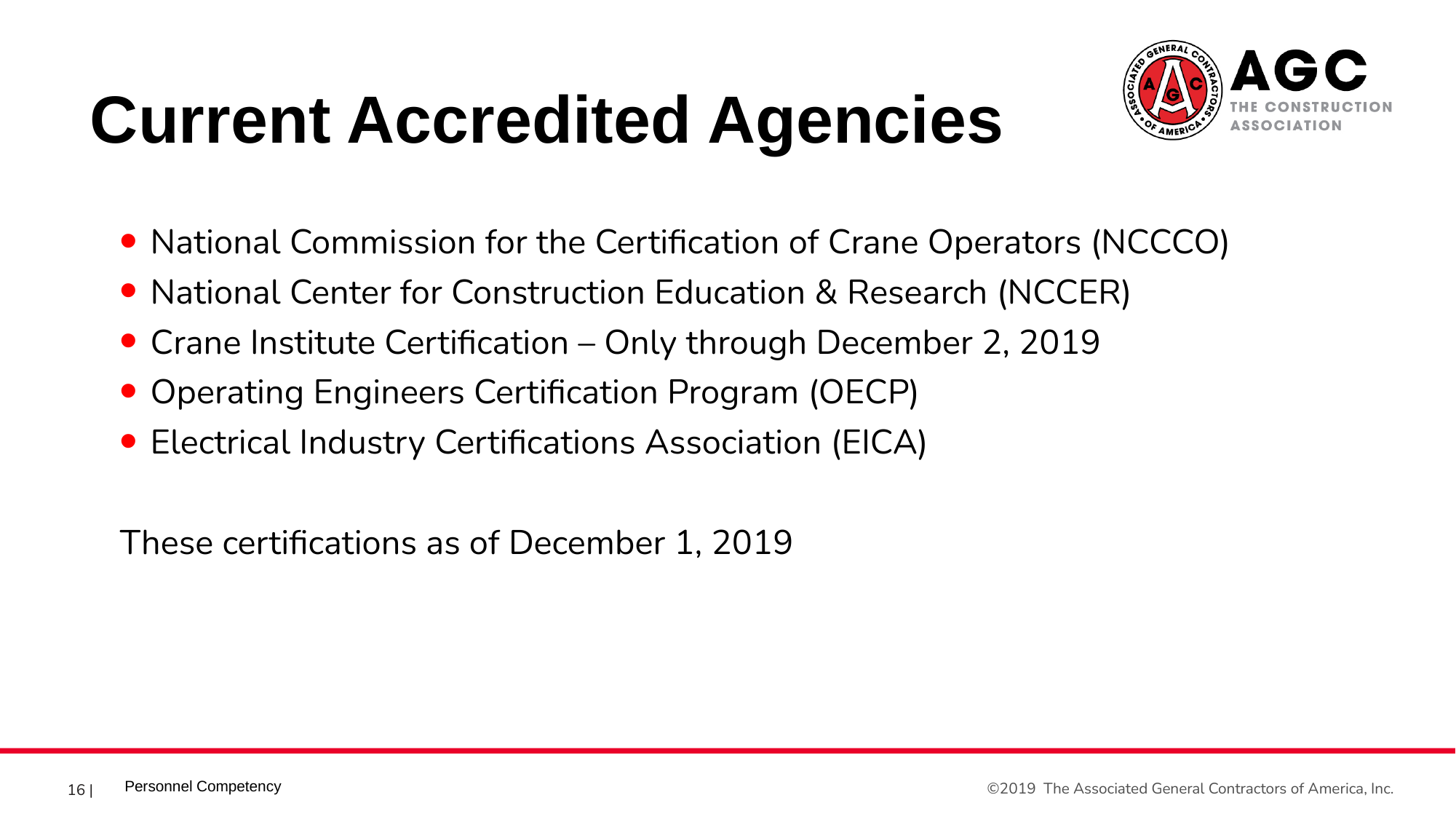

Current Accredited Agencies

National Commission for the Certification of Crane Operators (NCCCO)
National Center for Construction Education & Research (NCCER)
Crane Institute Certification – Only through December 2, 2019
Operating Engineers Certification Program (OECP)
Electrical Industry Certifications Association (EICA)

These certifications as of December 1, 2019
Personnel Competency